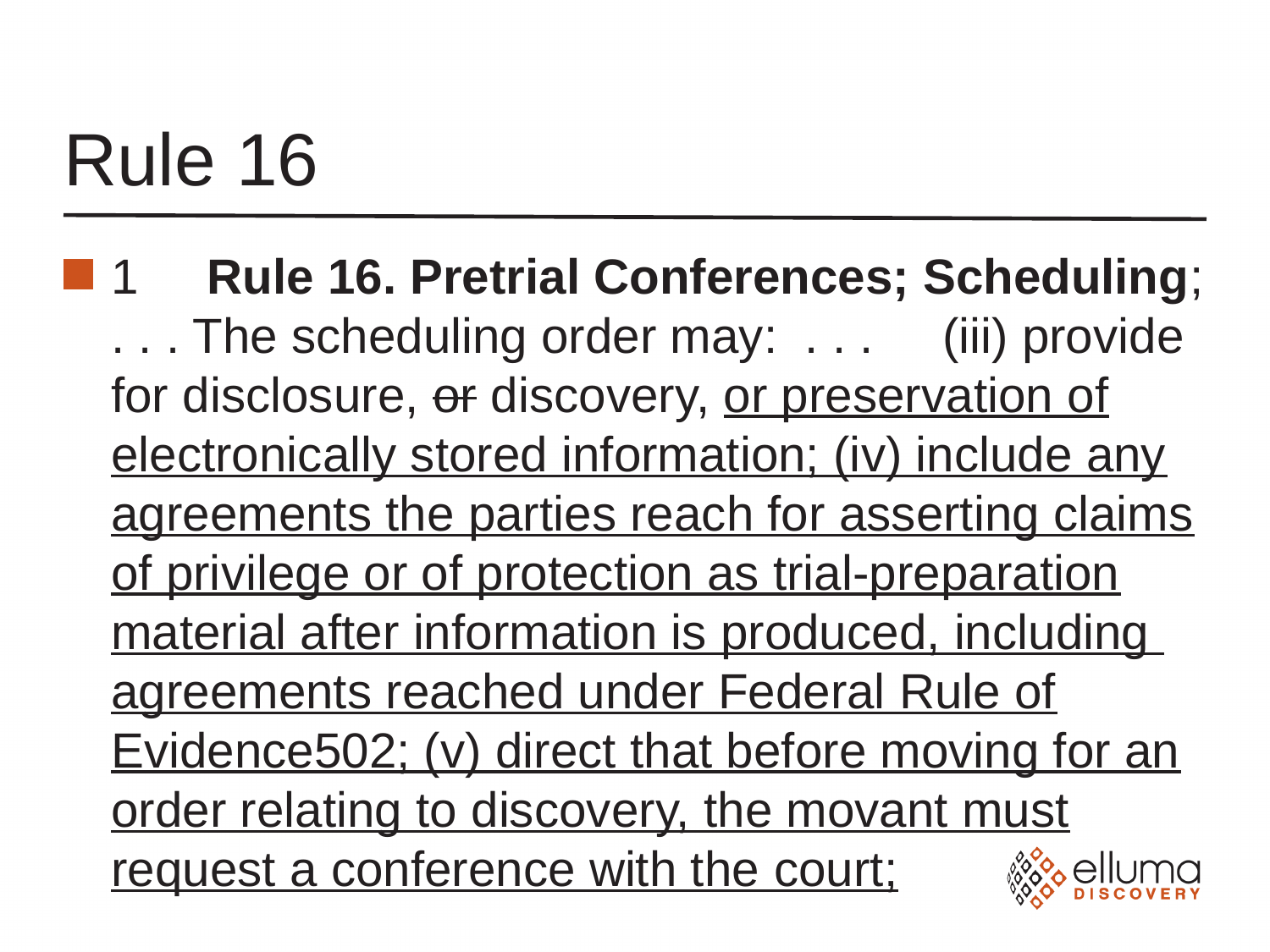

# Rule 16

1     Rule 16. Pretrial Conferences; Scheduling; . . . The scheduling order may:  . . .     (iii) provide for disclosure, or discovery, or preservation of electronically stored information; (iv) include any agreements the parties reach for asserting claims of privilege or of protection as trial-preparation material after information is produced, including  agreements reached under Federal Rule of Evidence502; (v) direct that before moving for an order relating to discovery, the movant must request a conference with the court;